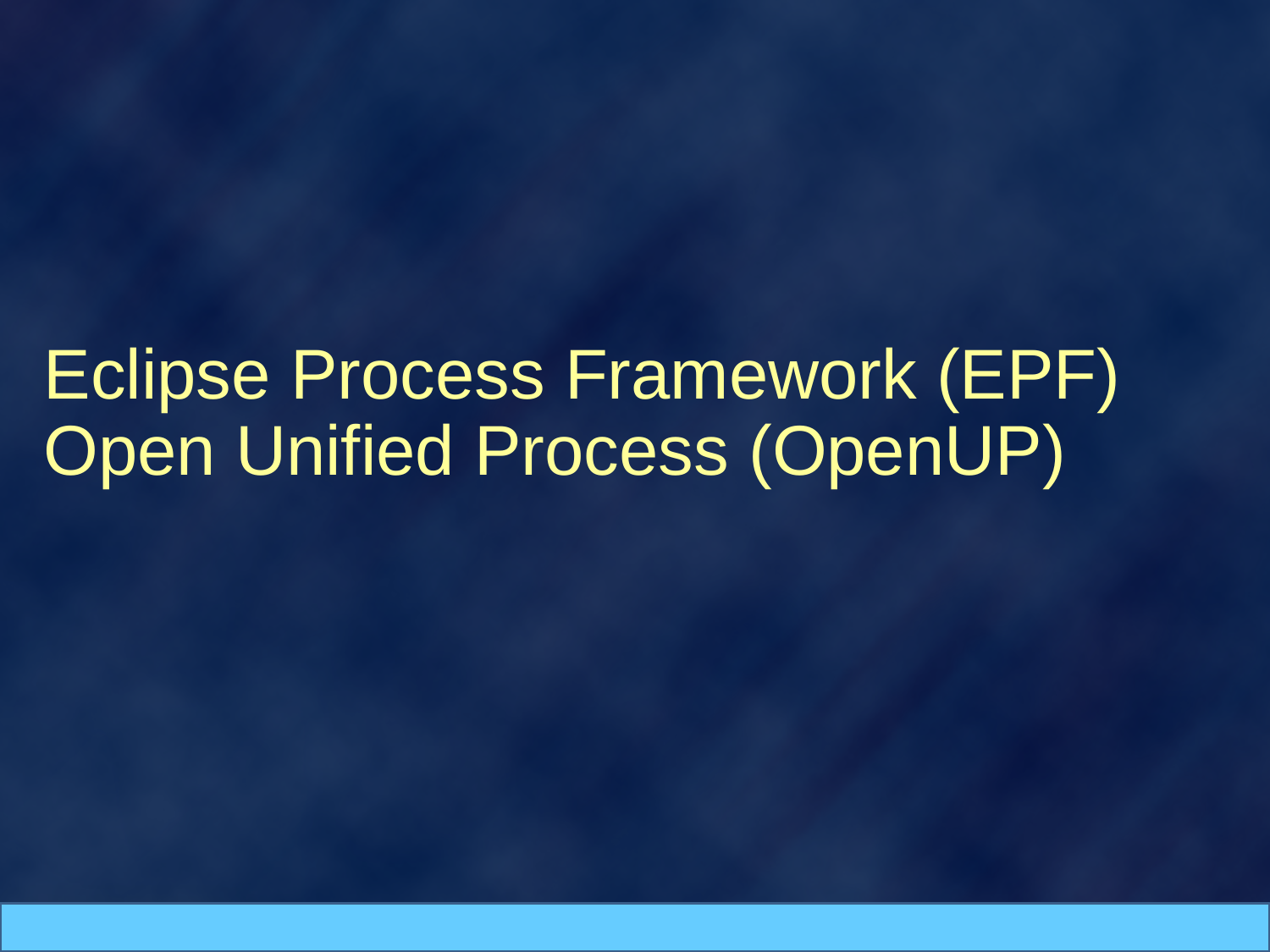

# Eclipse Process Framework (EPF) Open Unified Process (OpenUP)